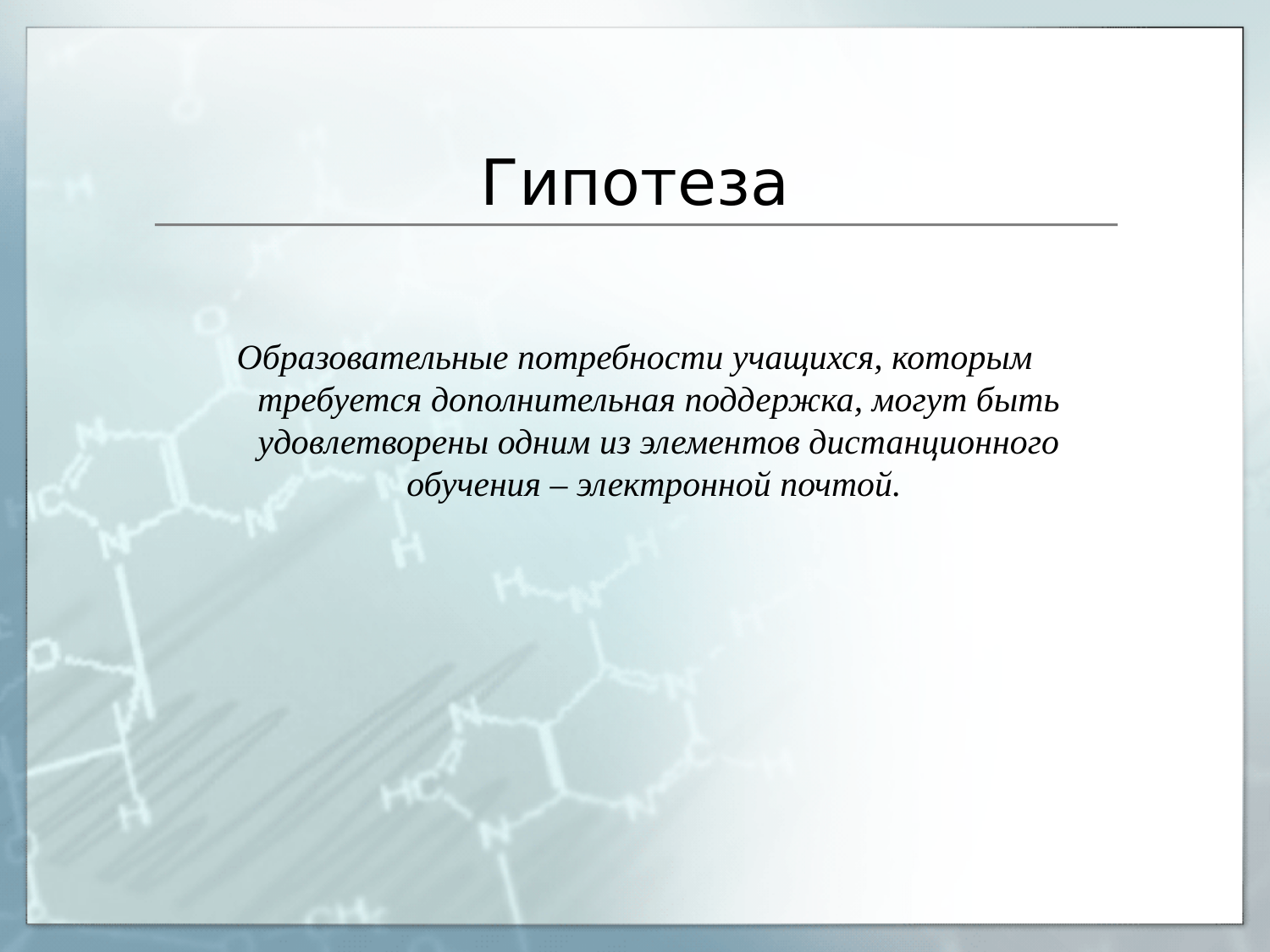

# Гипотеза
Образовательные потребности учащихся, которым требуется дополнительная поддержка, могут быть удовлетворены одним из элементов дистанционного обучения – электронной почтой.